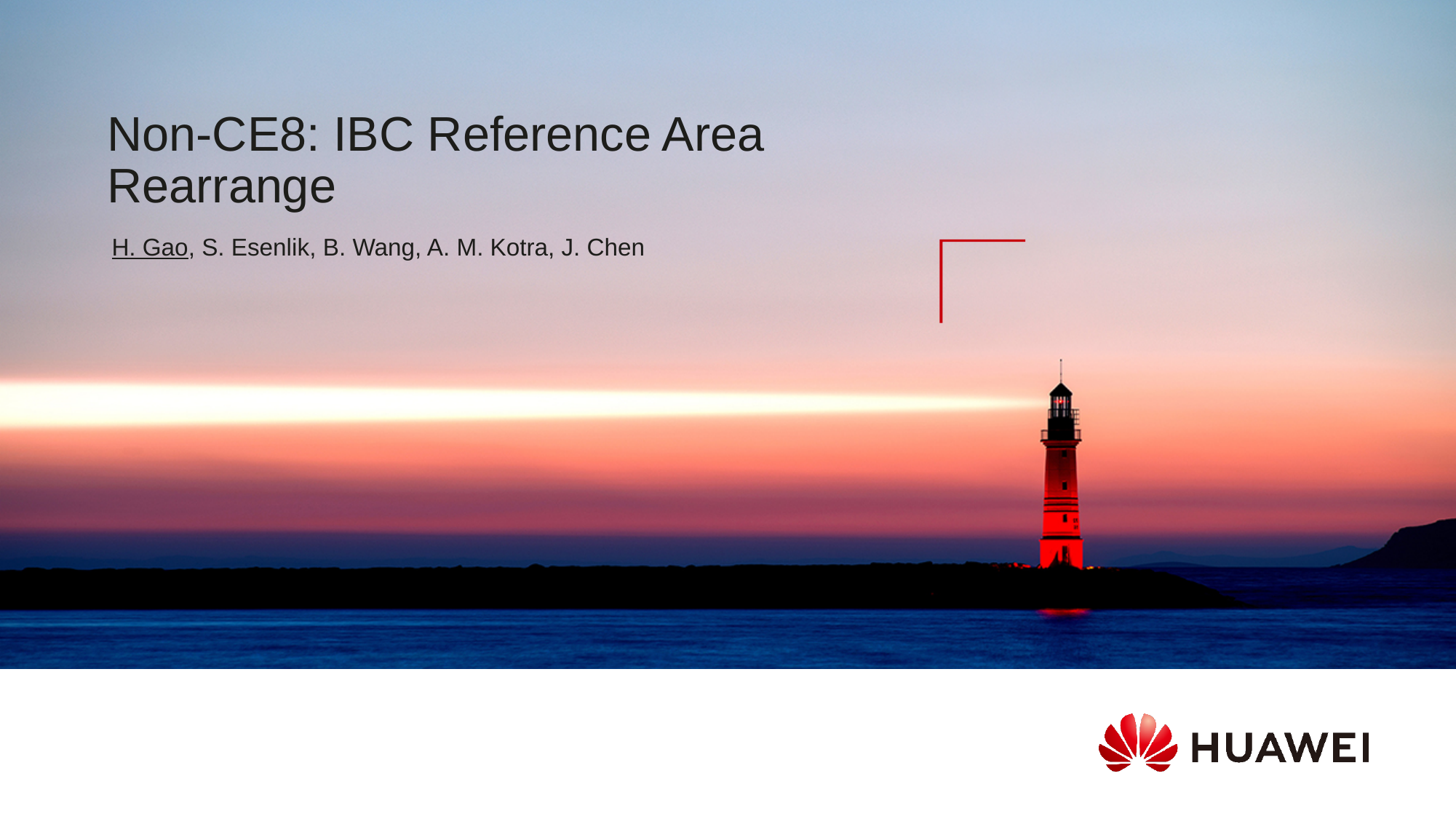

# Non-CE8: IBC Reference Area Rearrange
H. Gao, S. Esenlik, B. Wang, A. M. Kotra, J. Chen